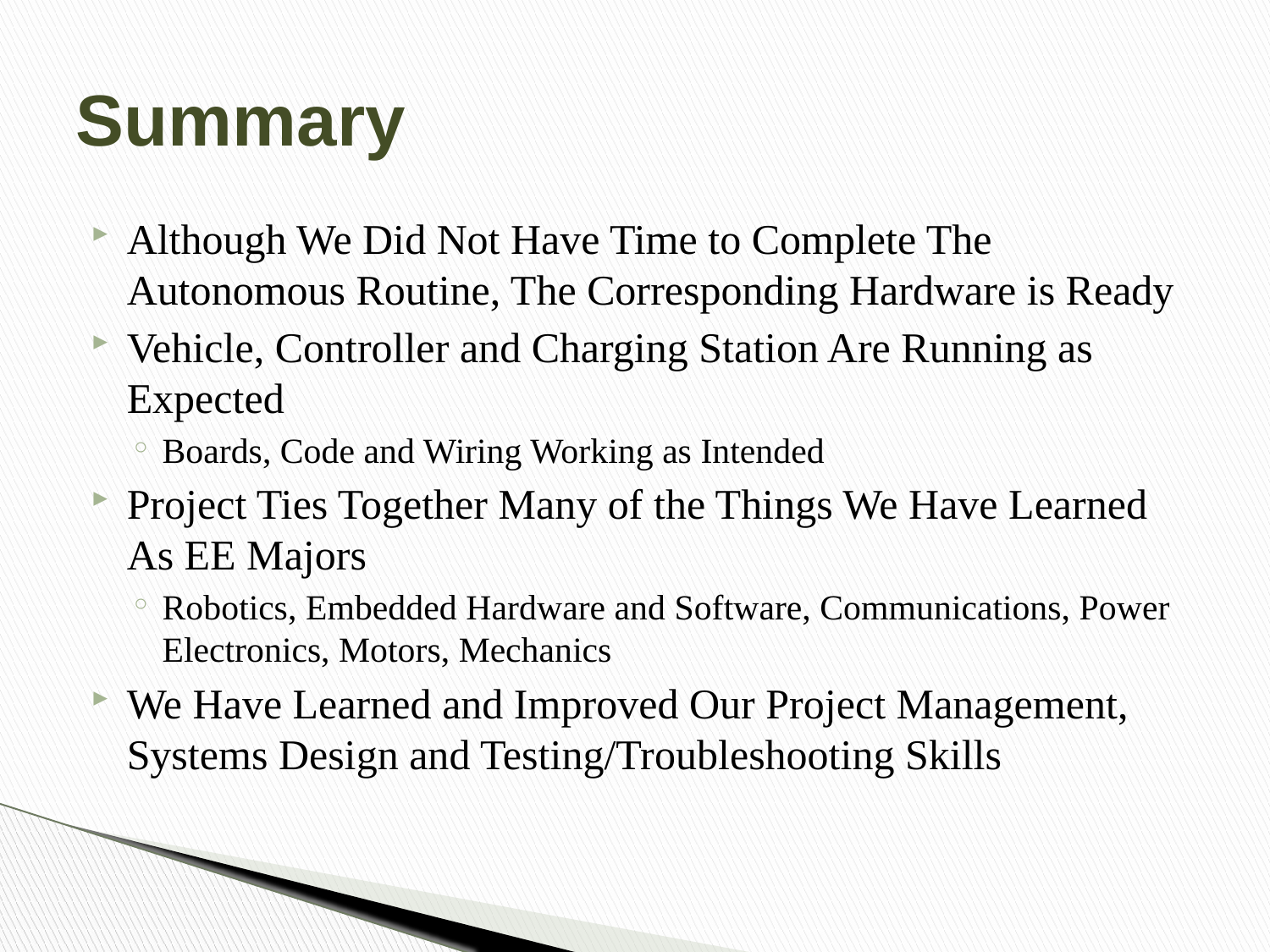

# Summary
Although We Did Not Have Time to Complete The Autonomous Routine, The Corresponding Hardware is Ready
Vehicle, Controller and Charging Station Are Running as Expected
Boards, Code and Wiring Working as Intended
Project Ties Together Many of the Things We Have Learned As EE Majors
Robotics, Embedded Hardware and Software, Communications, Power Electronics, Motors, Mechanics
We Have Learned and Improved Our Project Management, Systems Design and Testing/Troubleshooting Skills